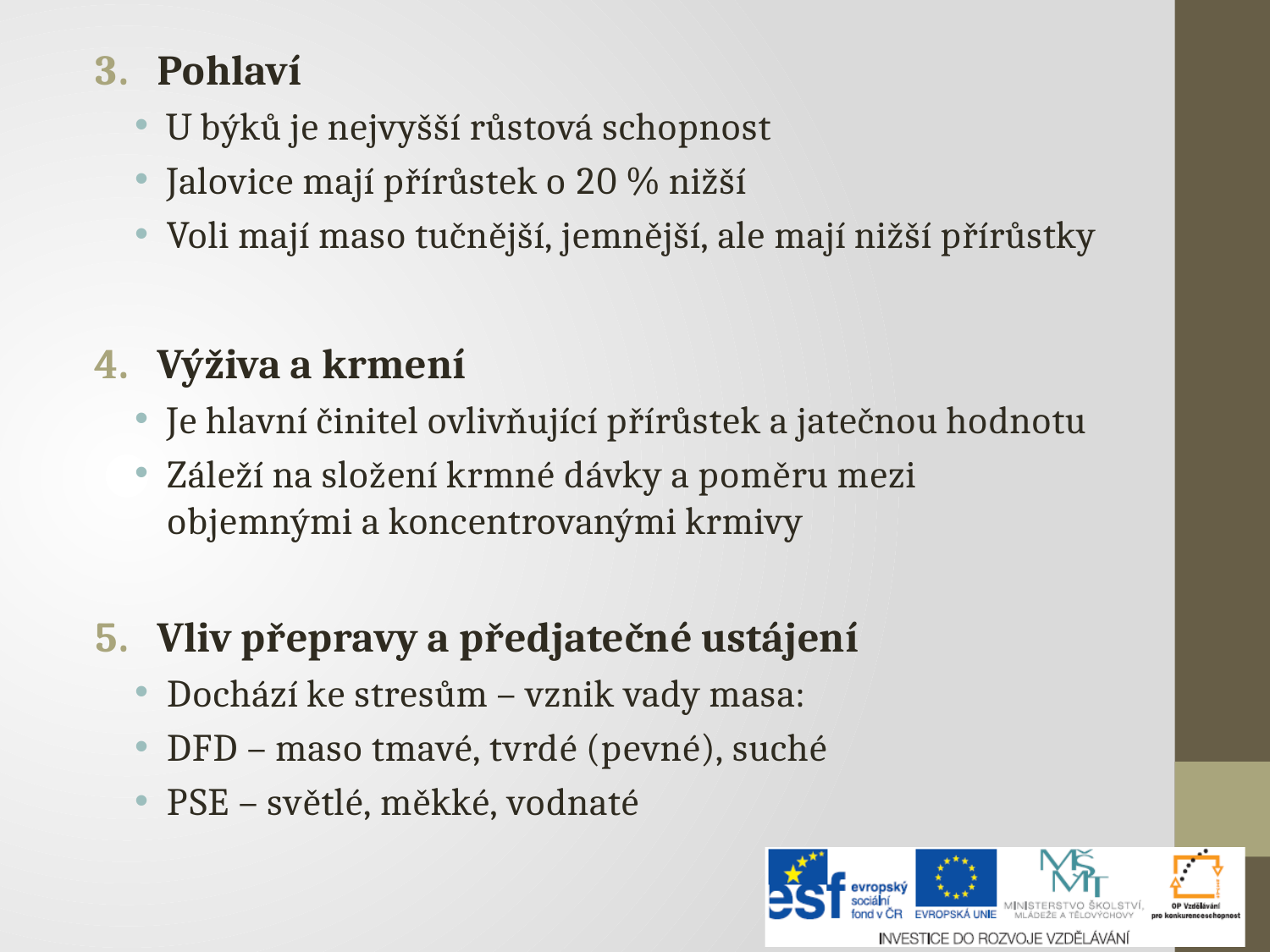

Pohlaví
U býků je nejvyšší růstová schopnost
Jalovice mají přírůstek o 20 % nižší
Voli mají maso tučnější, jemnější, ale mají nižší přírůstky

Výživa a krmení
Je hlavní činitel ovlivňující přírůstek a jatečnou hodnotu
Záleží na složení krmné dávky a poměru mezi objemnými a koncentrovanými krmivy

Vliv přepravy a předjatečné ustájení
Dochází ke stresům – vznik vady masa:
DFD – maso tmavé, tvrdé (pevné), suché
PSE – světlé, měkké, vodnaté